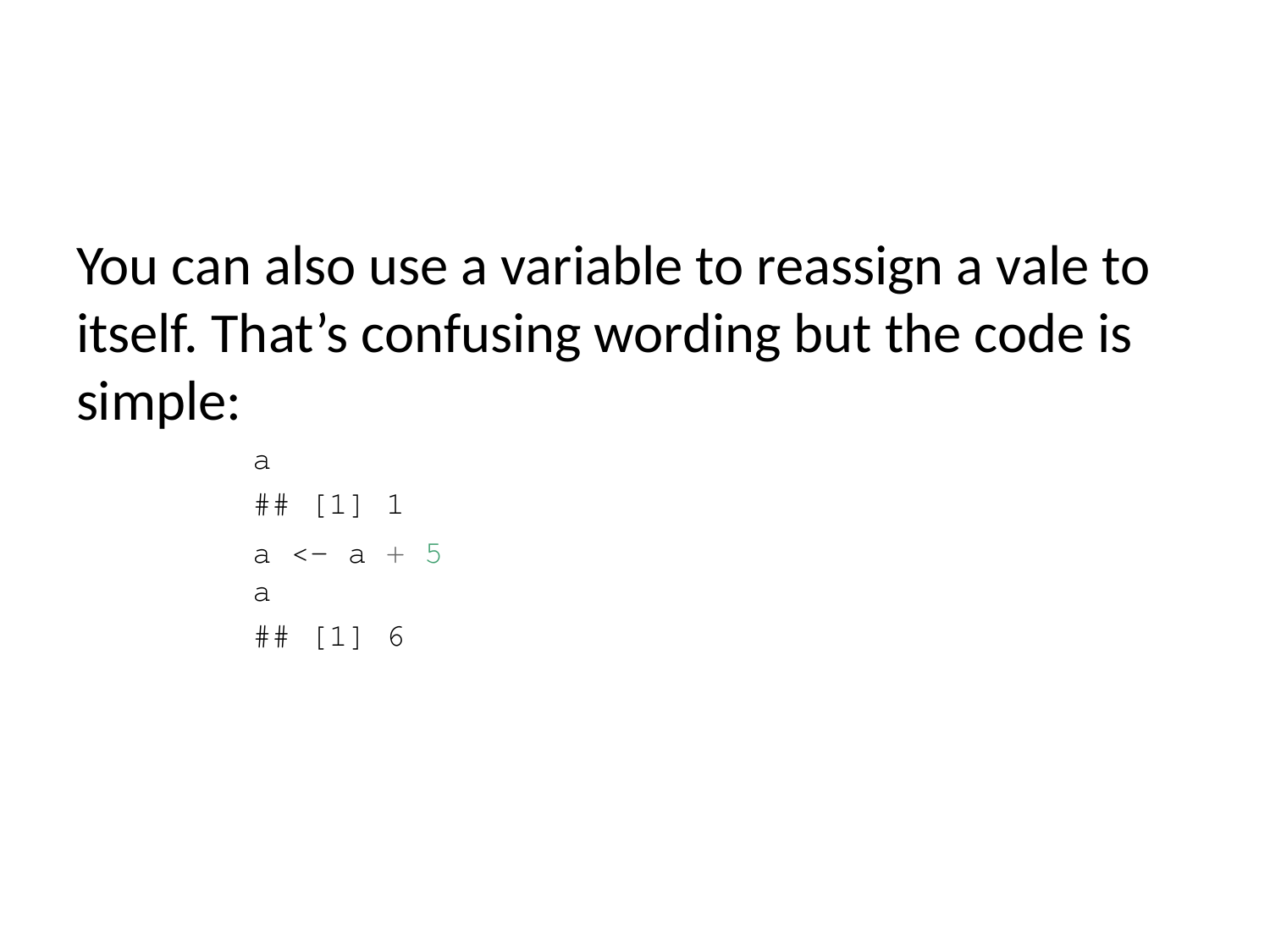

You can also use a variable to reassign a vale to itself. That’s confusing wording but the code is simple:
a
## [1] 1
a <- a + 5
a
## [1] 6